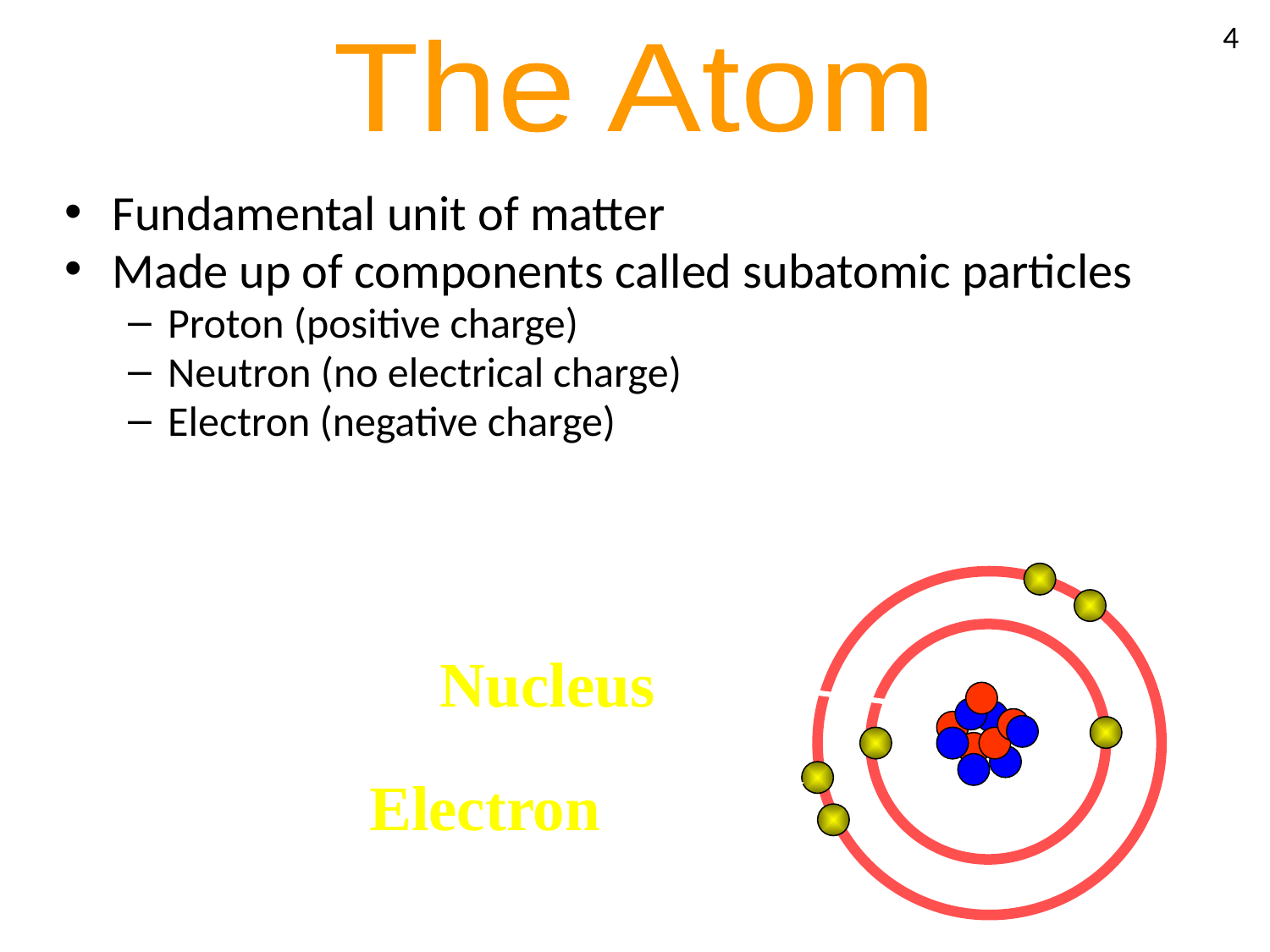

4
The Atom
Fundamental unit of matter
Made up of components called subatomic particles
Proton (positive charge)
Neutron (no electrical charge)
Electron (negative charge)

Nucleus

Electron